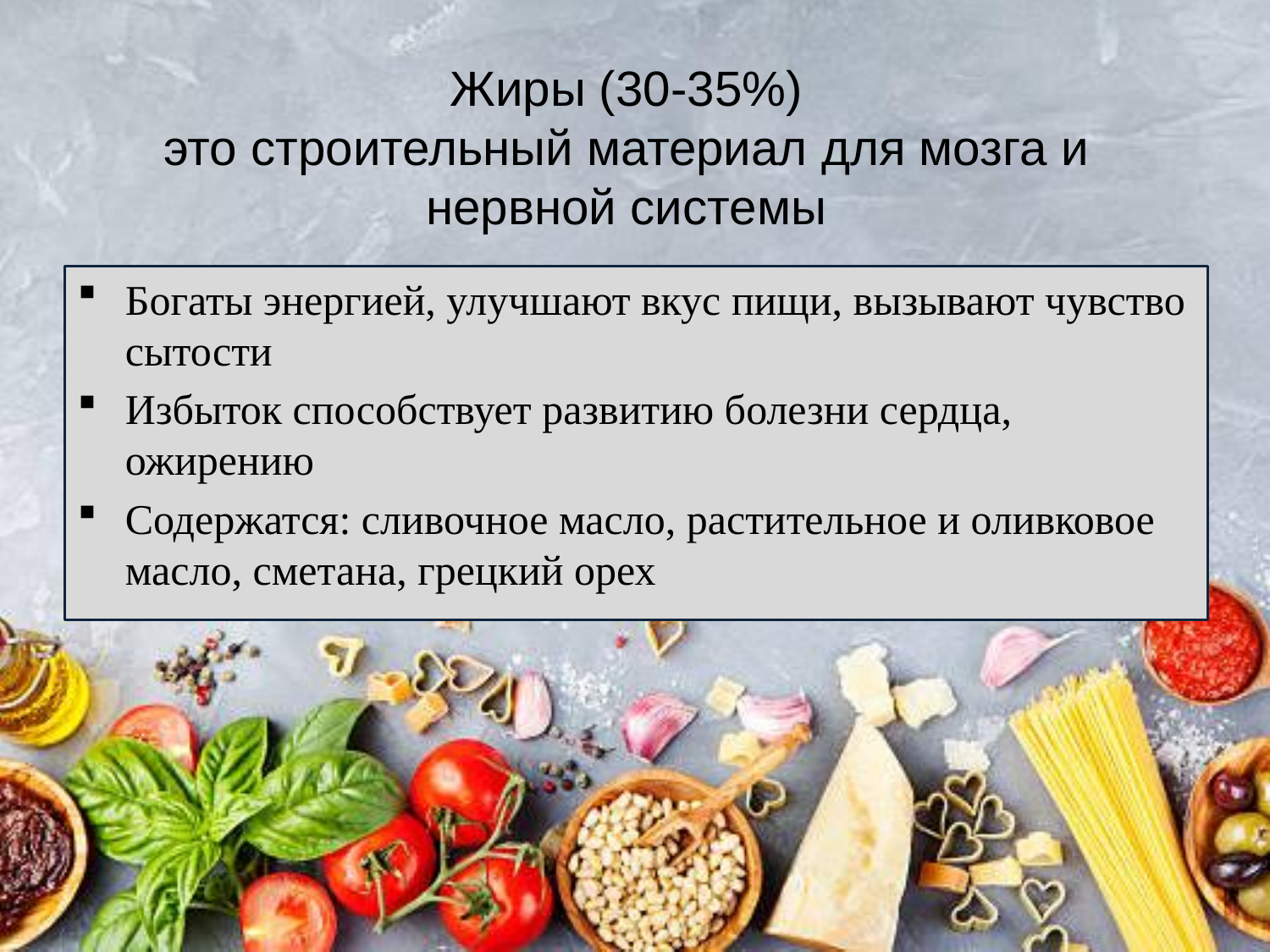

# Жиры (30-35%) это строительный материал для мозга и нервной системы
Богаты энергией, улучшают вкус пищи, вызывают чувство сытости
Избыток способствует развитию болезни сердца, ожирению
Содержатся: сливочное масло, растительное и оливковое масло, сметана, грецкий орех